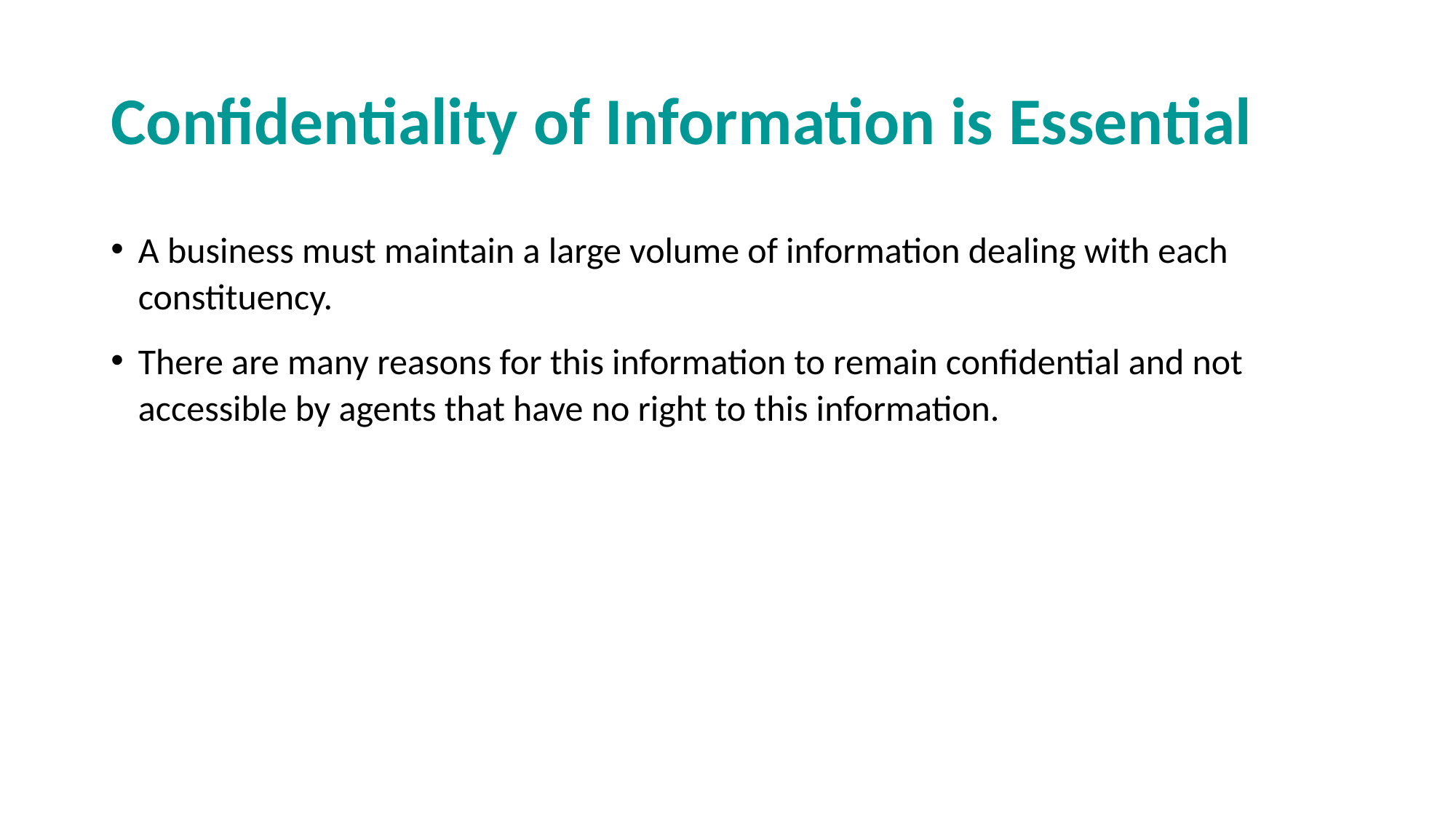

# Confidentiality of Information is Essential
A business must maintain a large volume of information dealing with each constituency.
There are many reasons for this information to remain confidential and not accessible by agents that have no right to this information.